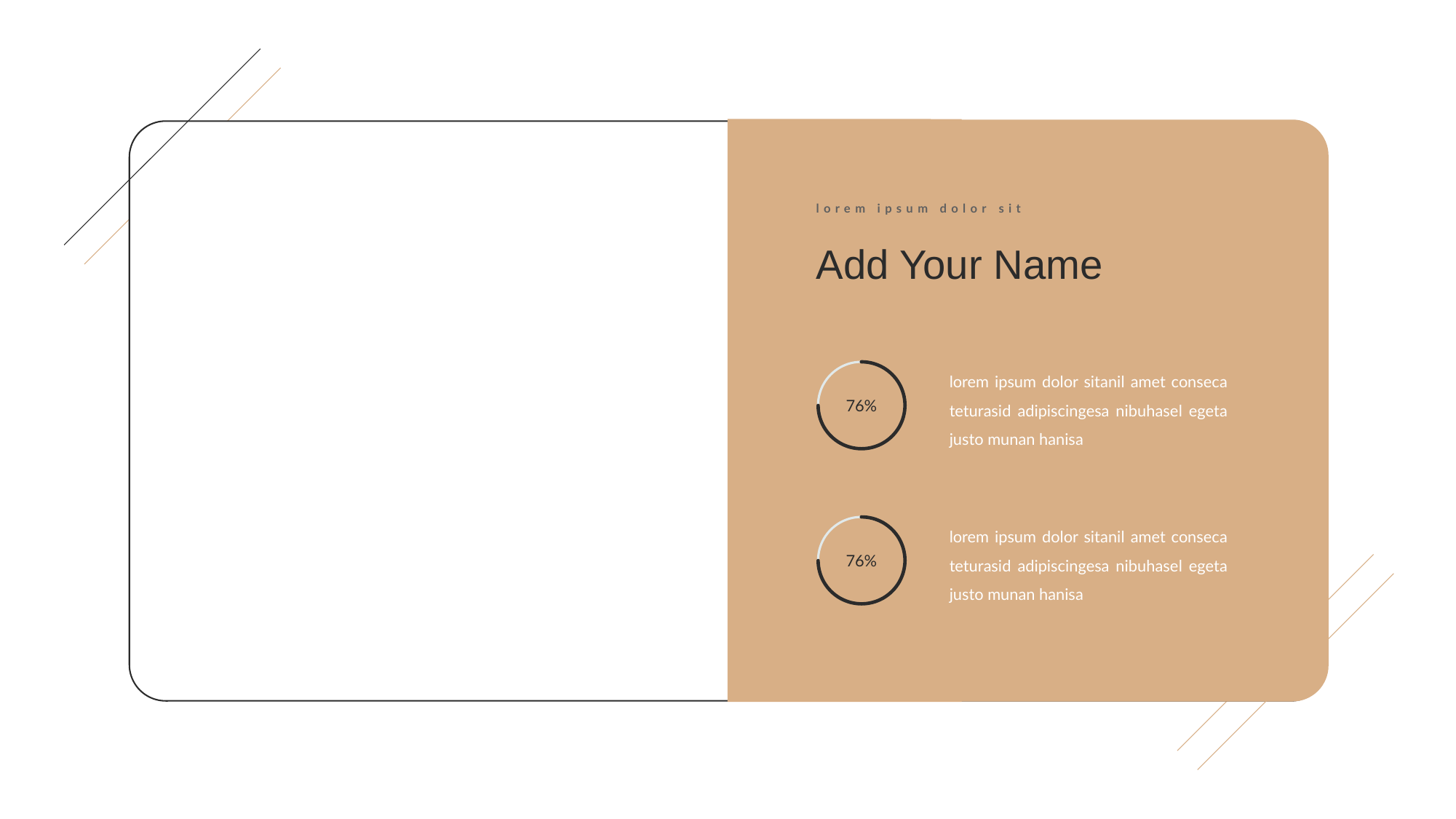

lorem ipsum dolor sit
Add Your Name
lorem ipsum dolor sitanil amet conseca teturasid adipiscingesa nibuhasel egeta justo munan hanisa
76%

lorem ipsum dolor sitanil amet conseca teturasid adipiscingesa nibuhasel egeta justo munan hanisa
76%